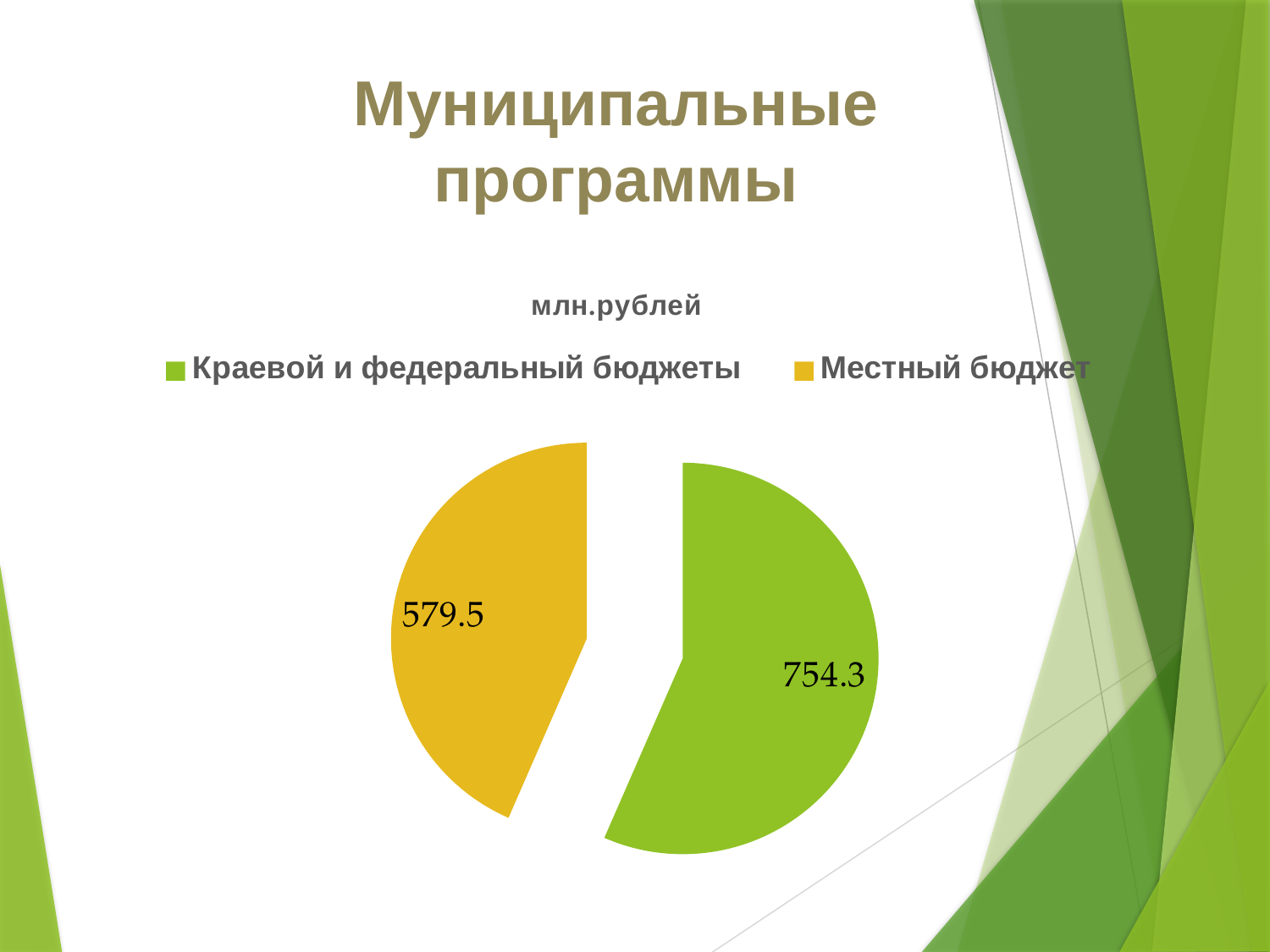

# Муниципальные программы

### Chart: млн.рублей

| Category | тыс.рублей |
|---|---|
| Краевой и федеральный бюджеты | 754.3 |
| Местный бюджет | 579.5 |